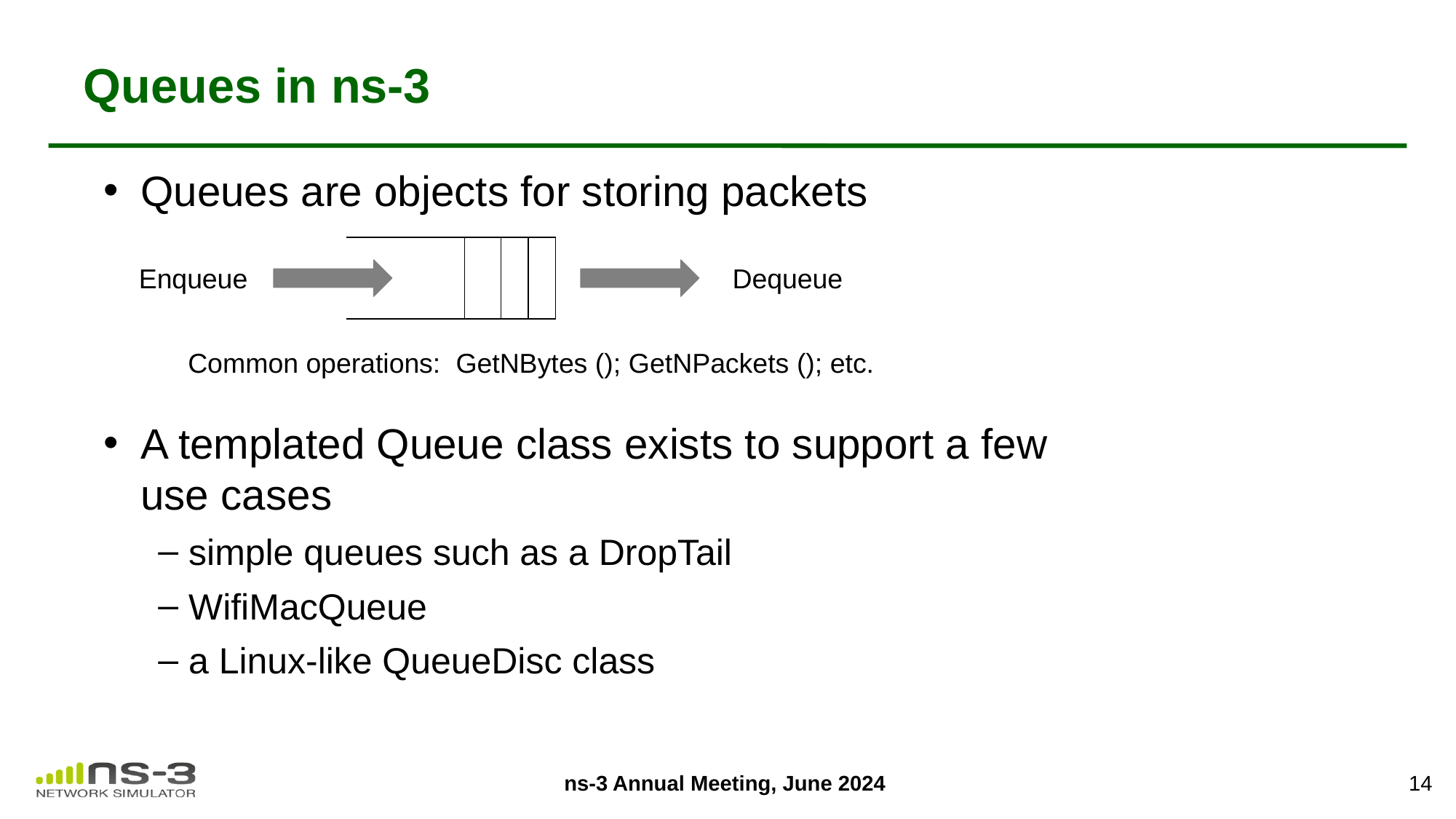

# Queues in ns-3
Queues are objects for storing packets

A templated Queue class exists to support a few use cases
simple queues such as a DropTail
WifiMacQueue
a Linux-like QueueDisc class
Enqueue
Dequeue

Common operations:  GetNBytes (); GetNPackets (); etc.
14
ns-3 Annual Meeting, June 2024